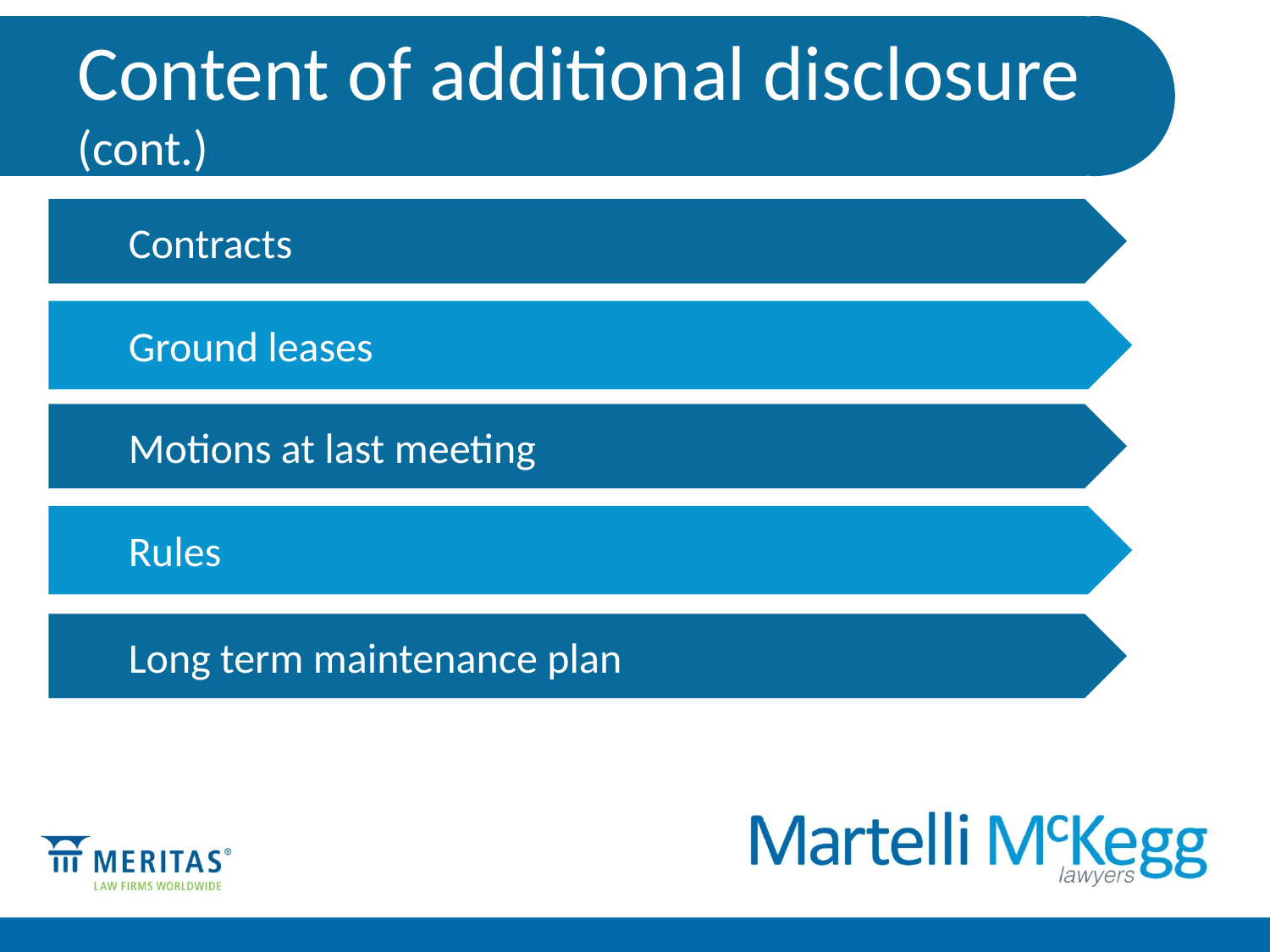

# Content of additional disclosure (cont.)
Contracts
Ground leases
Motions at last meeting
Rules
Long term maintenance plan